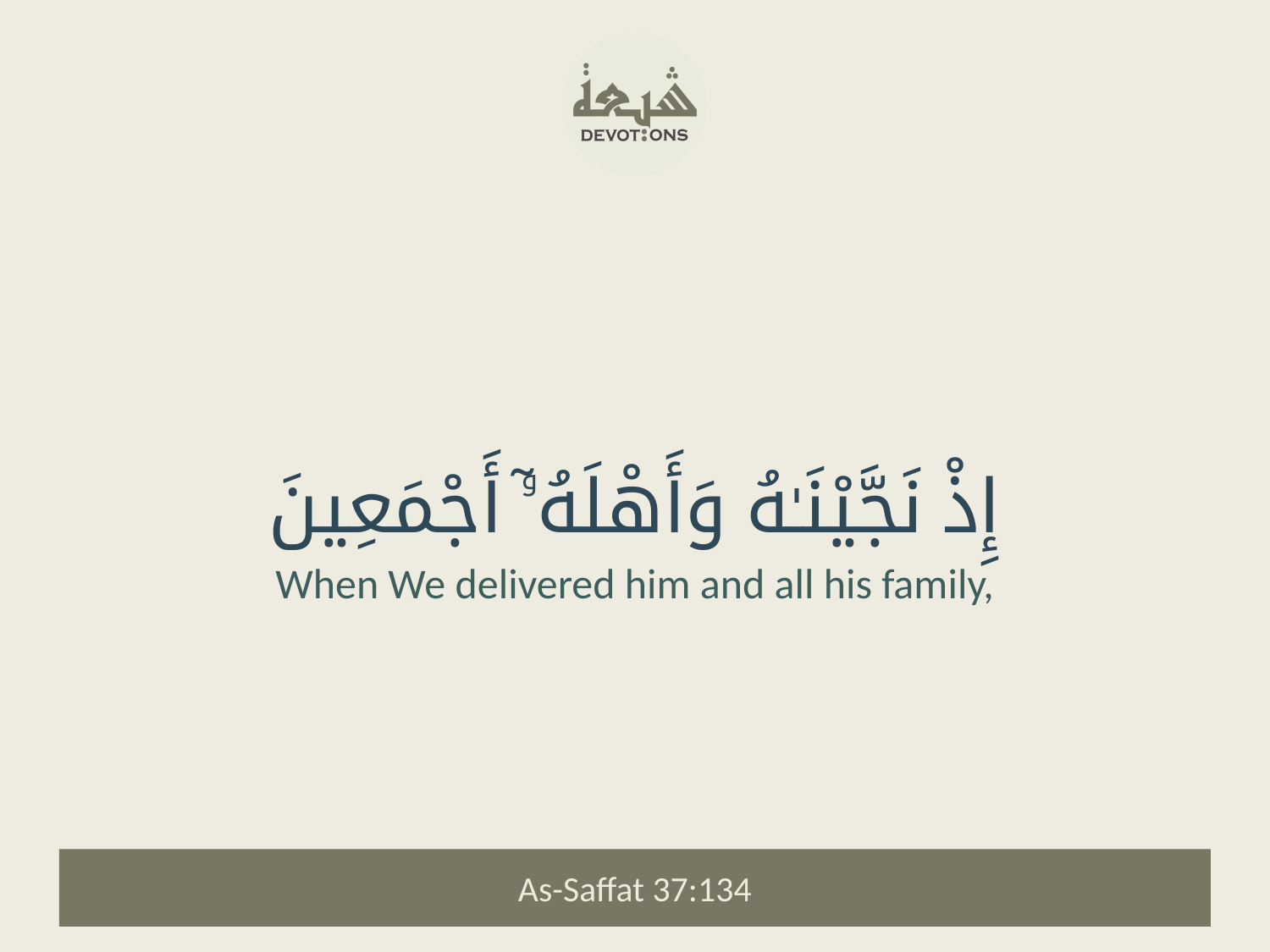

إِذْ نَجَّيْنَـٰهُ وَأَهْلَهُۥٓ أَجْمَعِينَ
When We delivered him and all his family,
As-Saffat 37:134